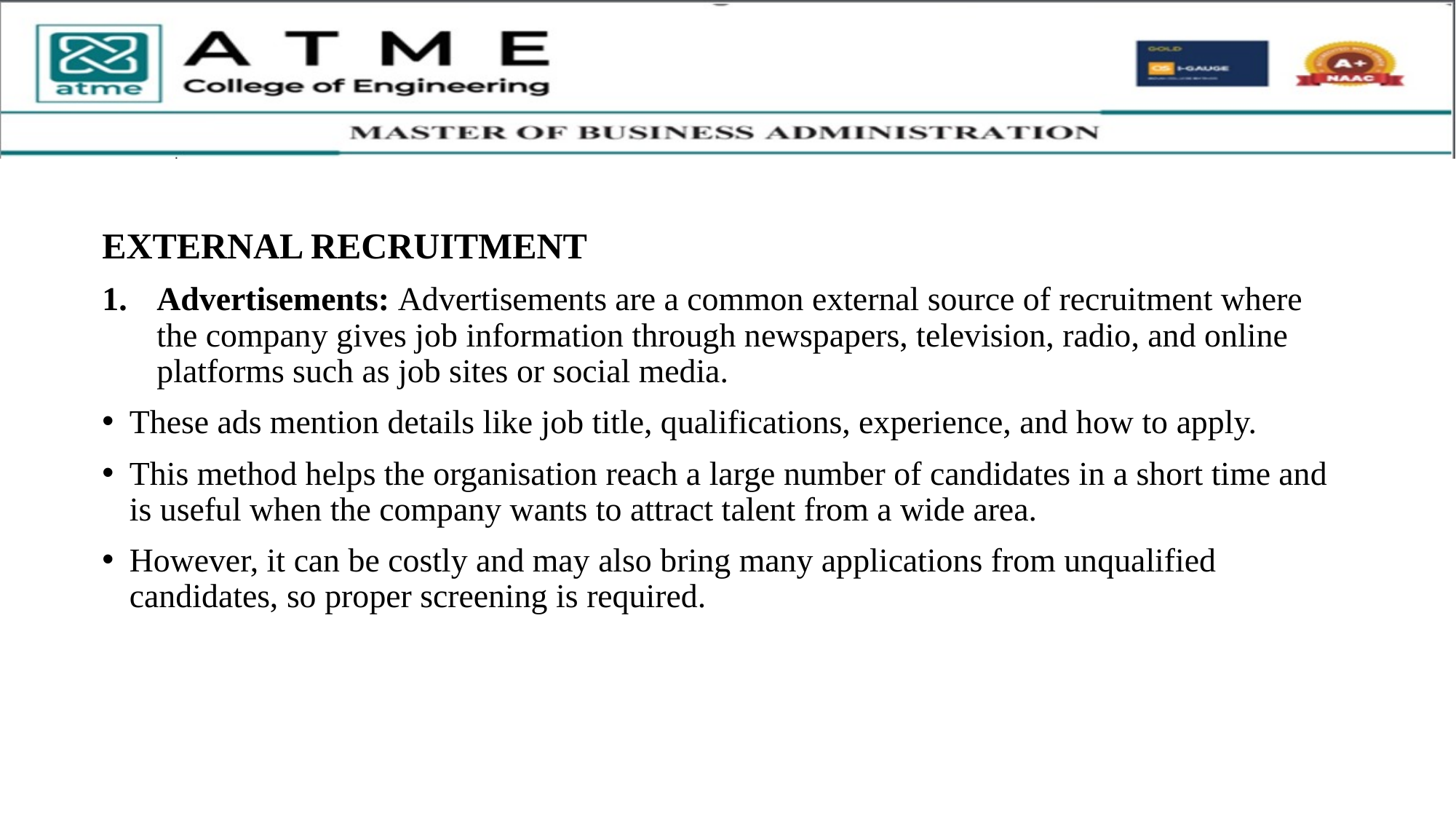

EXTERNAL RECRUITMENT
Advertisements: Advertisements are a common external source of recruitment where the company gives job information through newspapers, television, radio, and online platforms such as job sites or social media.
These ads mention details like job title, qualifications, experience, and how to apply.
This method helps the organisation reach a large number of candidates in a short time and is useful when the company wants to attract talent from a wide area.
However, it can be costly and may also bring many applications from unqualified candidates, so proper screening is required.